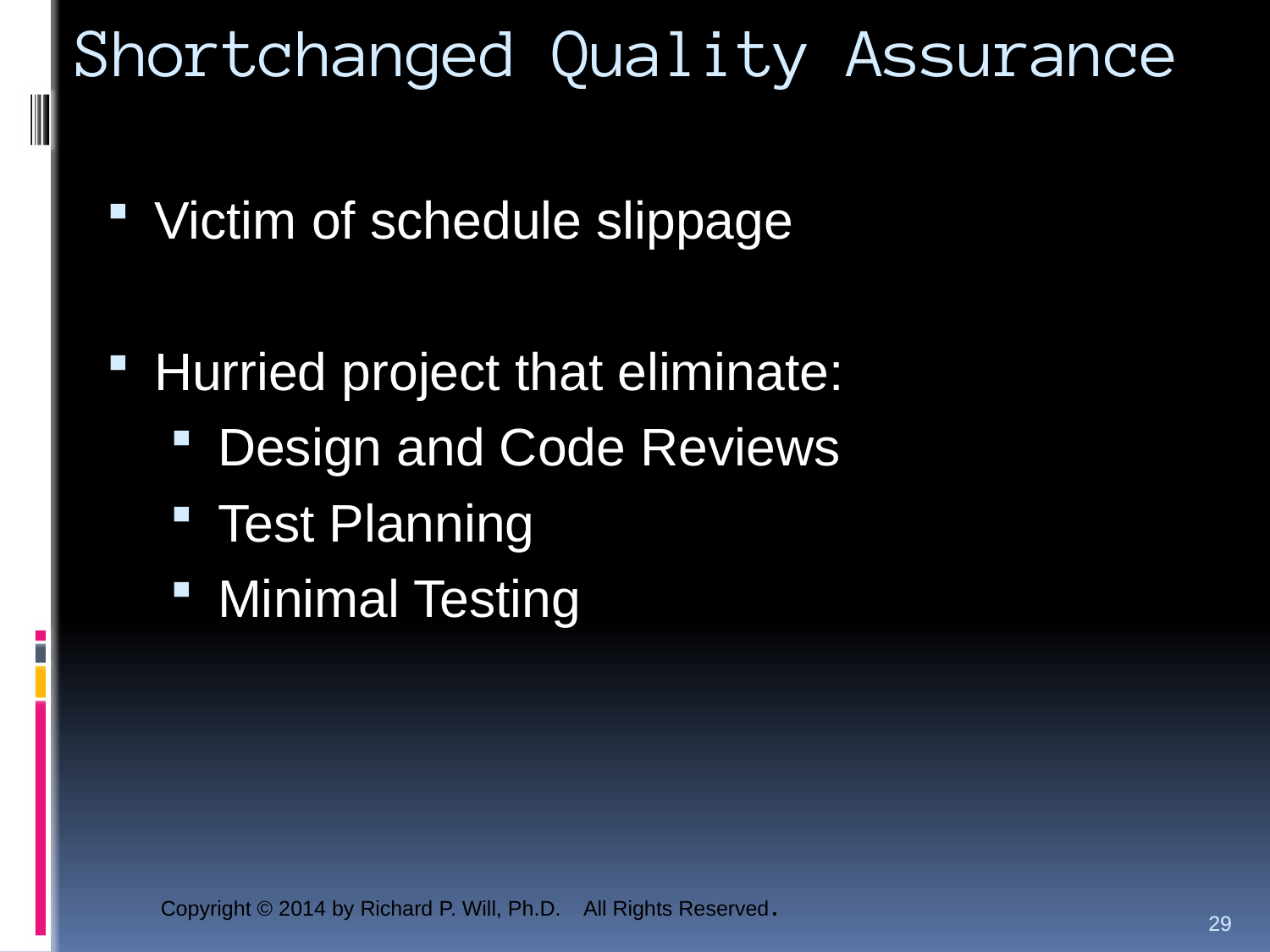

# Shortchanged Quality Assurance

Victim of schedule slippage

Hurried project that eliminate:
Design and Code Reviews
Test Planning
Minimal Testing

29